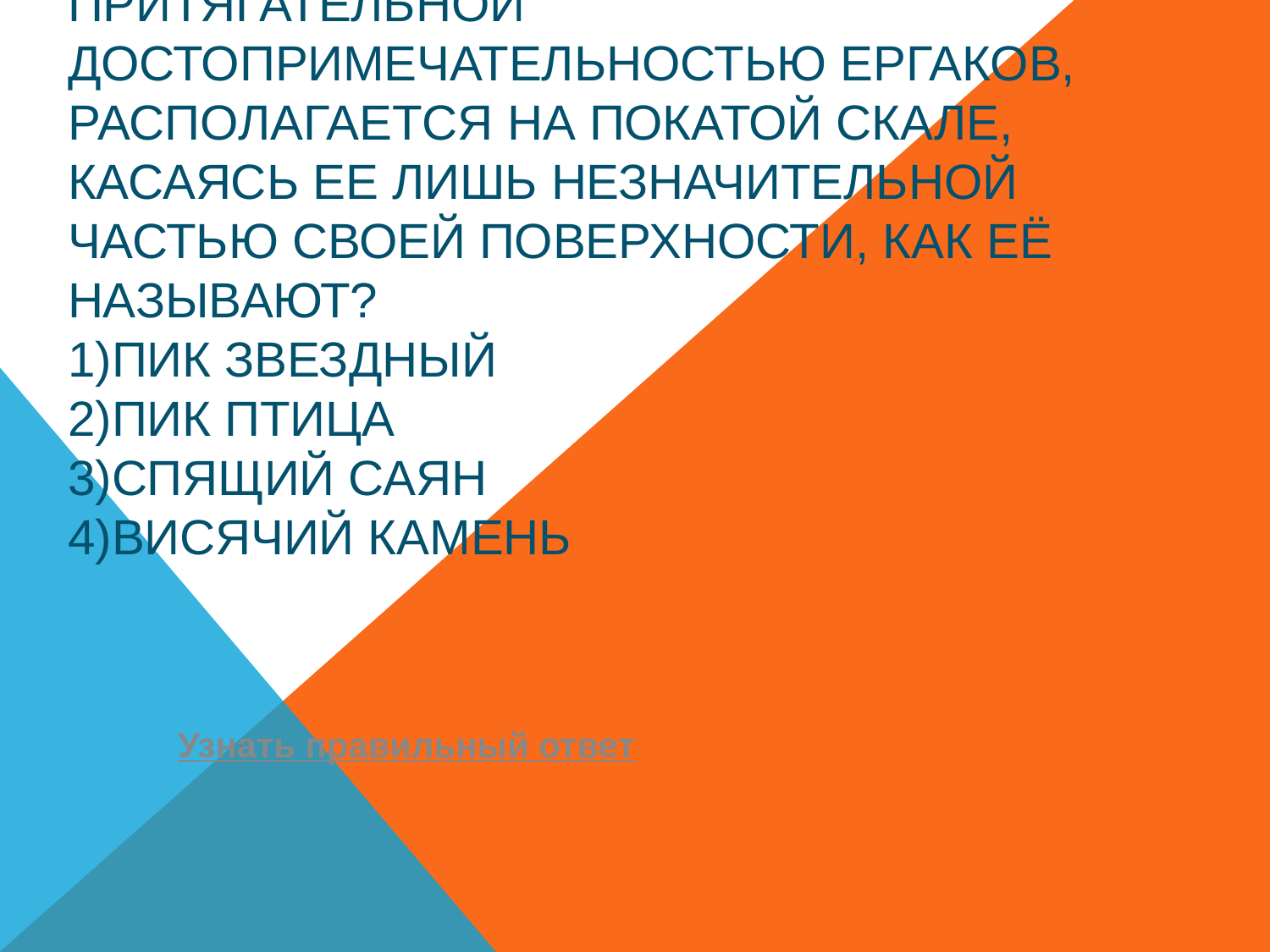

# Он считается самой интересной и притягательной достопримечательностью Ергаков,  располагается на покатой скале, касаясь ее лишь незначительной частью своей поверхности, как её называют? 1)пик звездный 2)пик птица 3)спящий саян 4)висячий камень
Узнать правильный ответ